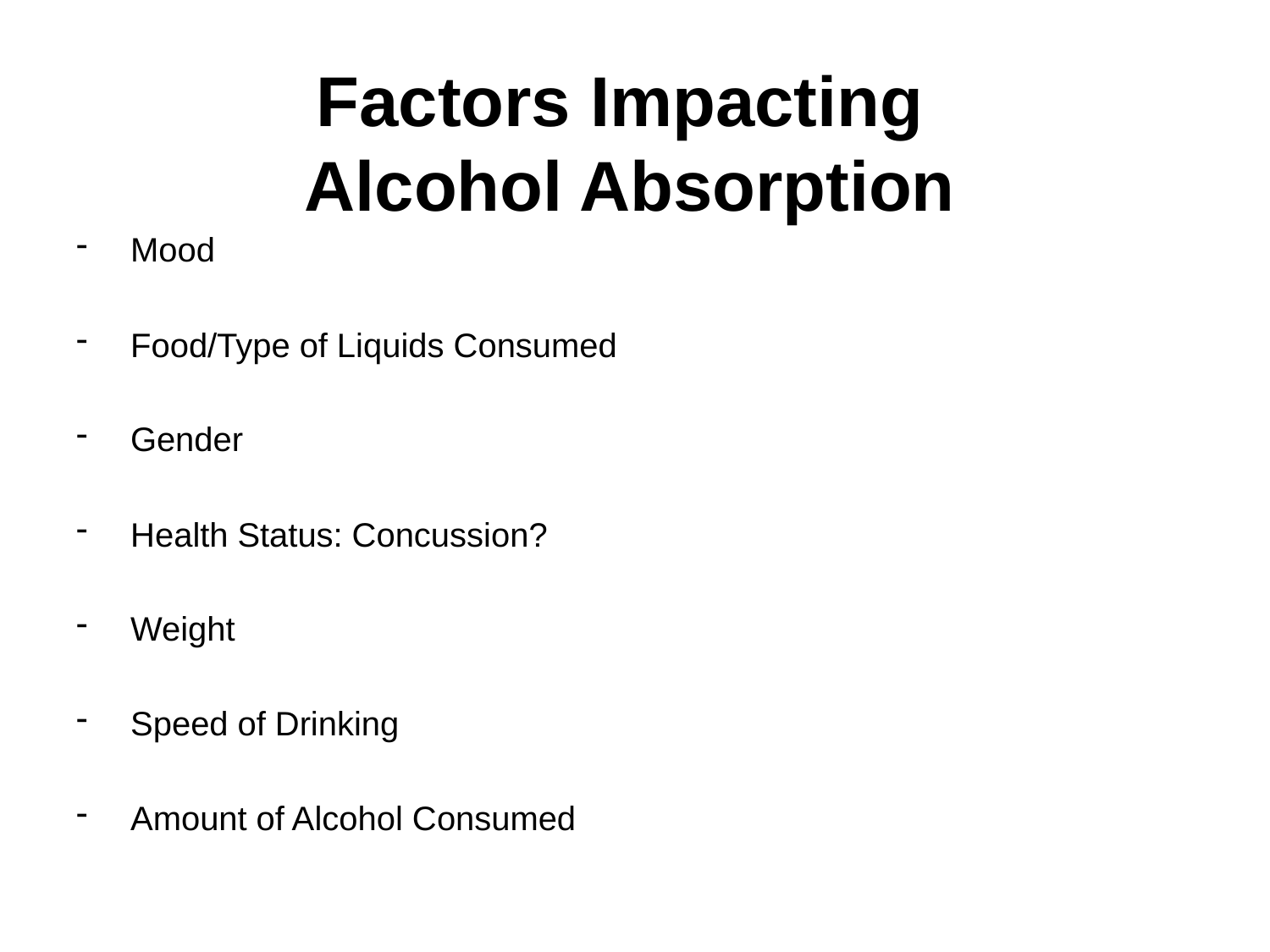

# Factors Impacting Alcohol Absorption
Mood

Food/Type of Liquids Consumed

Gender

Health Status: Concussion?

Weight

Speed of Drinking

Amount of Alcohol Consumed